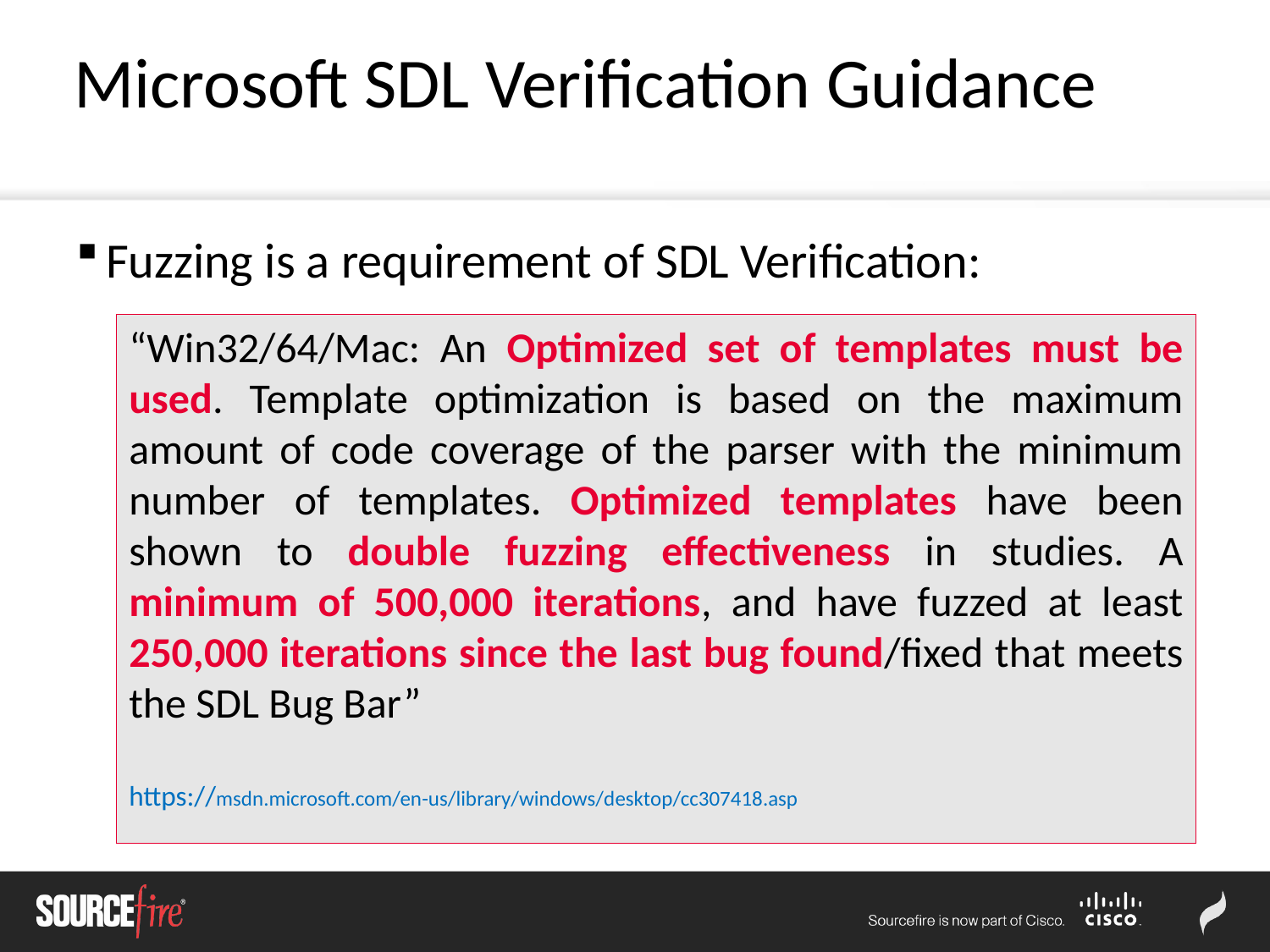

Microsoft SDL Verification Guidance
Fuzzing is a requirement of SDL Verification:
“Win32/64/Mac: An Optimized set of templates must be used. Template optimization is based on the maximum amount of code coverage of the parser with the minimum number of templates. Optimized templates have been shown to double fuzzing effectiveness in studies. A minimum of 500,000 iterations, and have fuzzed at least 250,000 iterations since the last bug found/fixed that meets the SDL Bug Bar”

https://msdn.microsoft.com/en-us/library/windows/desktop/cc307418.asp